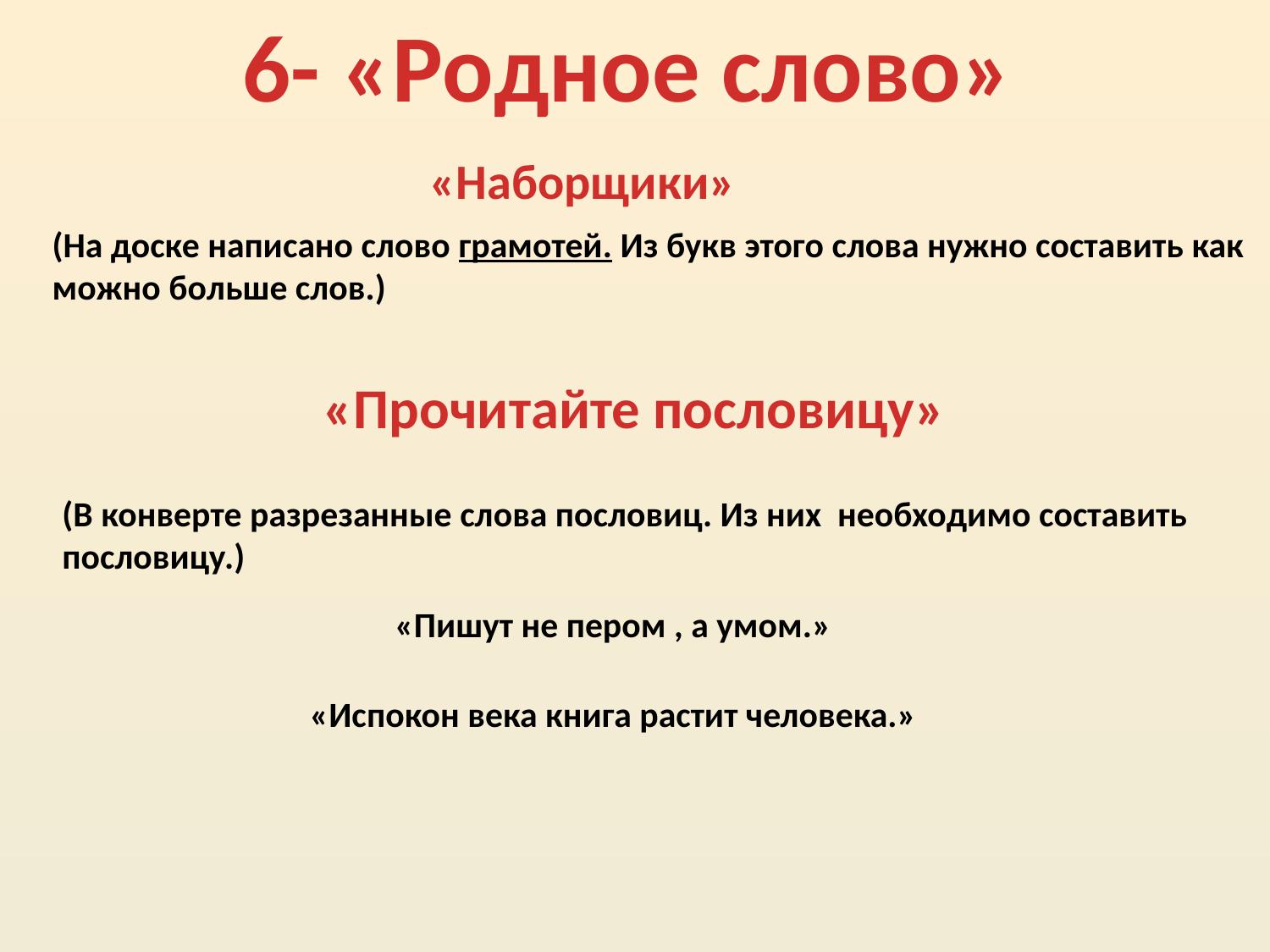

6- «Родное слово»
«Наборщики»
(На доске написано слово грамотей. Из букв этого слова нужно составить как можно больше слов.)
«Прочитайте пословицу»
(В конверте разрезанные слова пословиц. Из них  необходимо составить пословицу.)
«Пишут не пером , а умом.»
«Испокон века книга растит человека.»